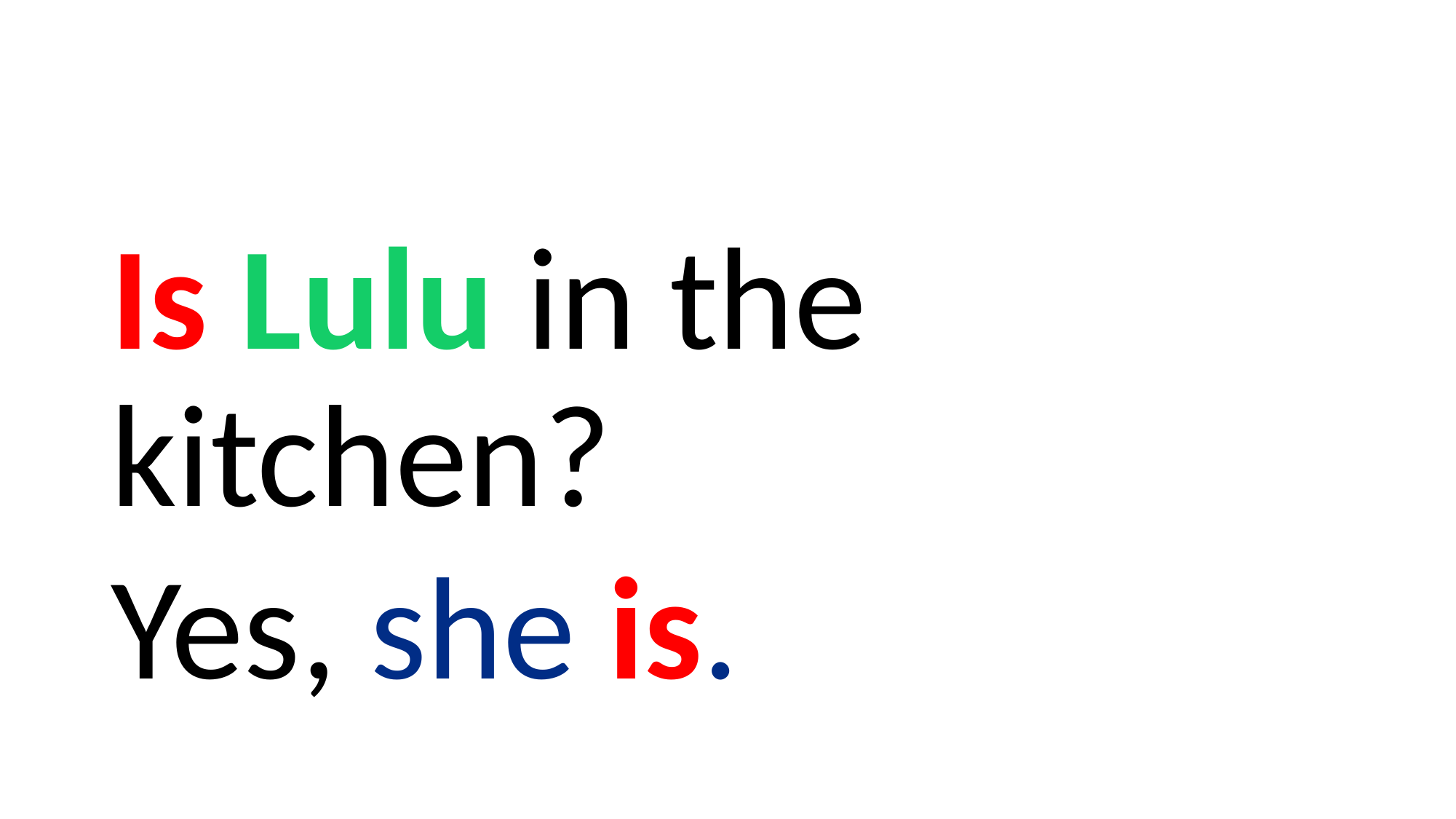

#
Is Lulu in the kitchen?
Yes, she is.